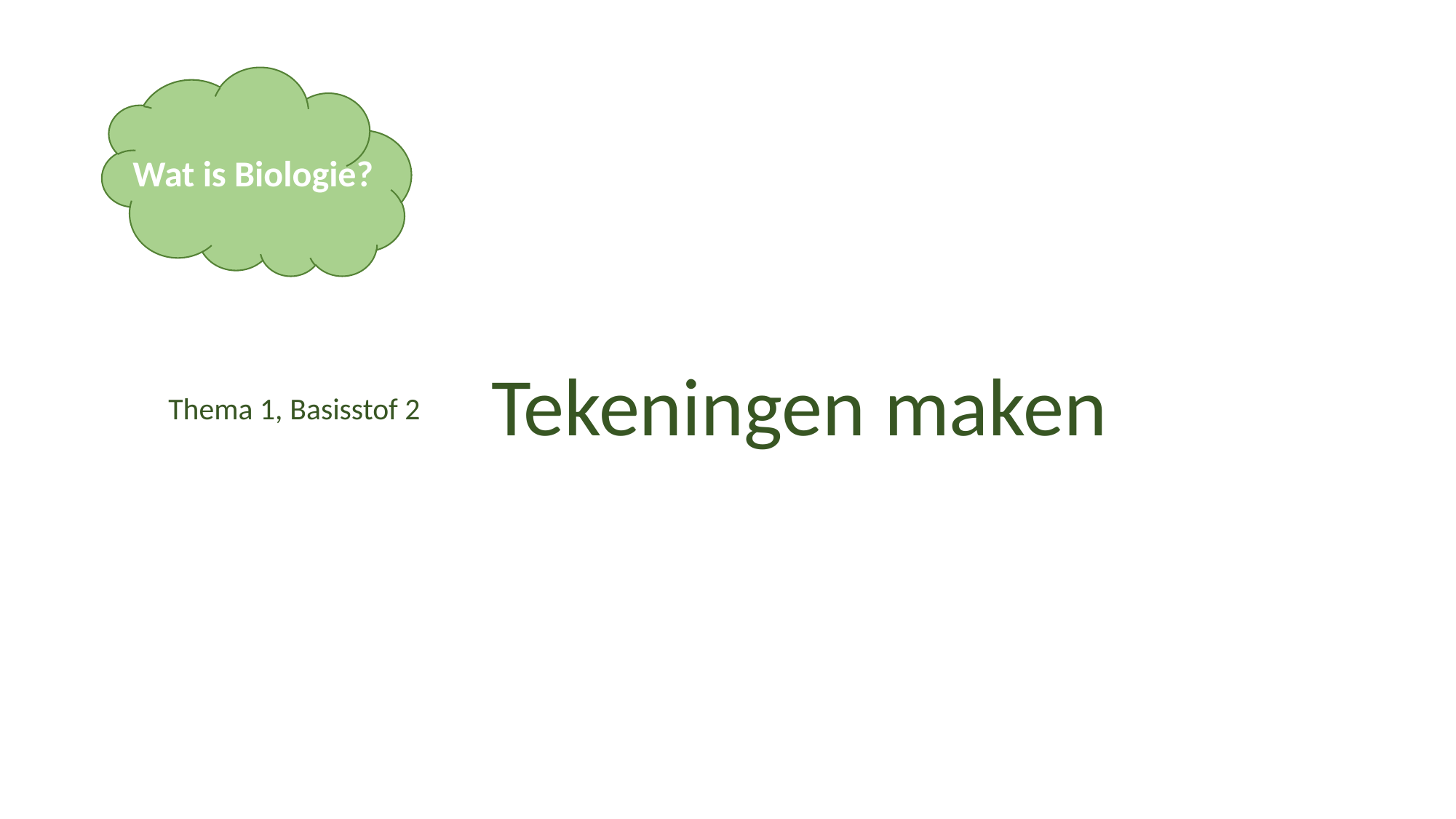

Thema 1, Basisstof 2
# Tekeningen maken
Wat is Biologie?